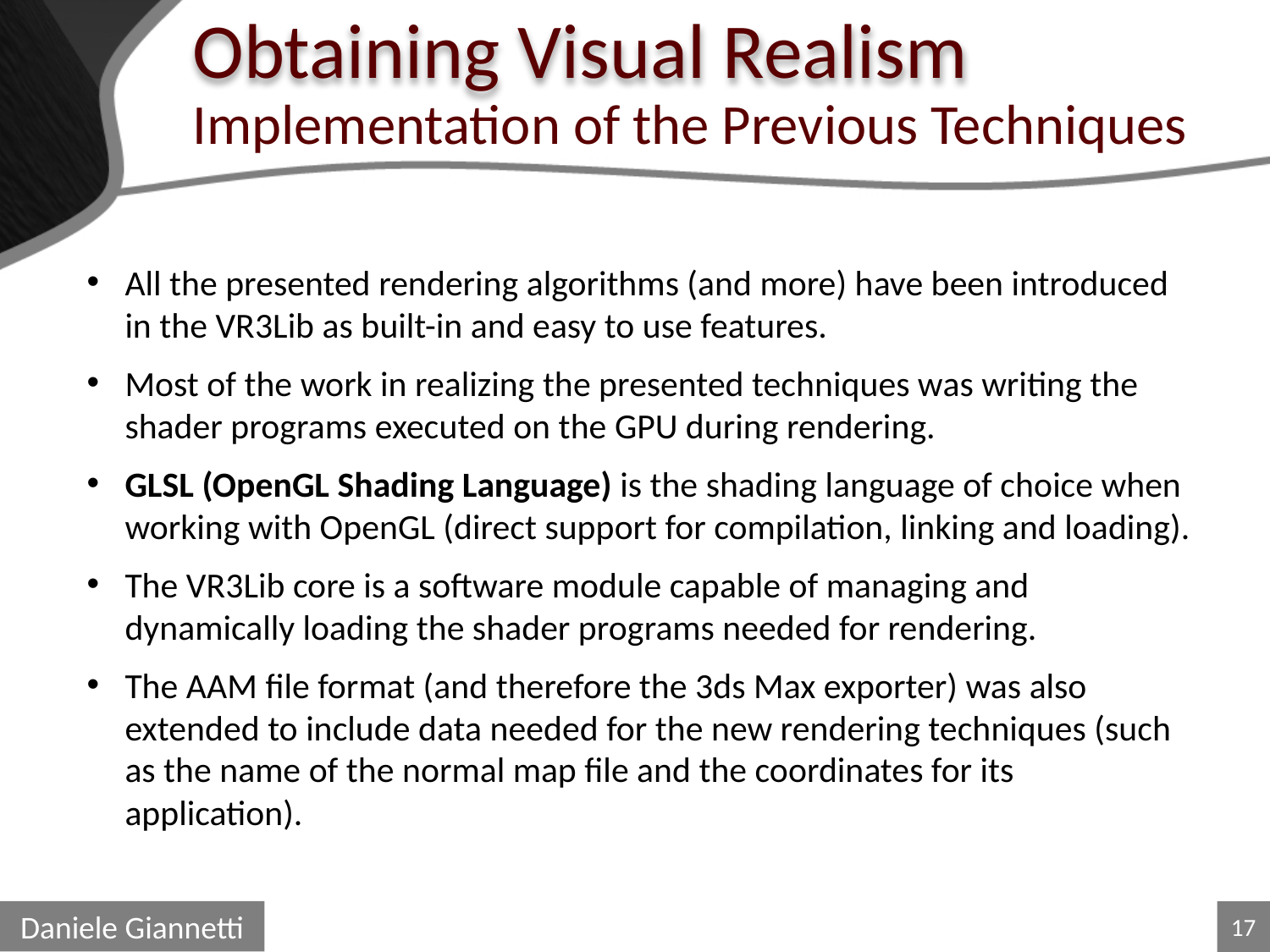

# Obtaining Visual Realism
Implementation of the Previous Techniques
All the presented rendering algorithms (and more) have been introduced in the VR3Lib as built-in and easy to use features.
Most of the work in realizing the presented techniques was writing the shader programs executed on the GPU during rendering.
GLSL (OpenGL Shading Language) is the shading language of choice when working with OpenGL (direct support for compilation, linking and loading).
The VR3Lib core is a software module capable of managing and dynamically loading the shader programs needed for rendering.
The AAM file format (and therefore the 3ds Max exporter) was also extended to include data needed for the new rendering techniques (such as the name of the normal map file and the coordinates for its application).

Daniele Giannetti
17